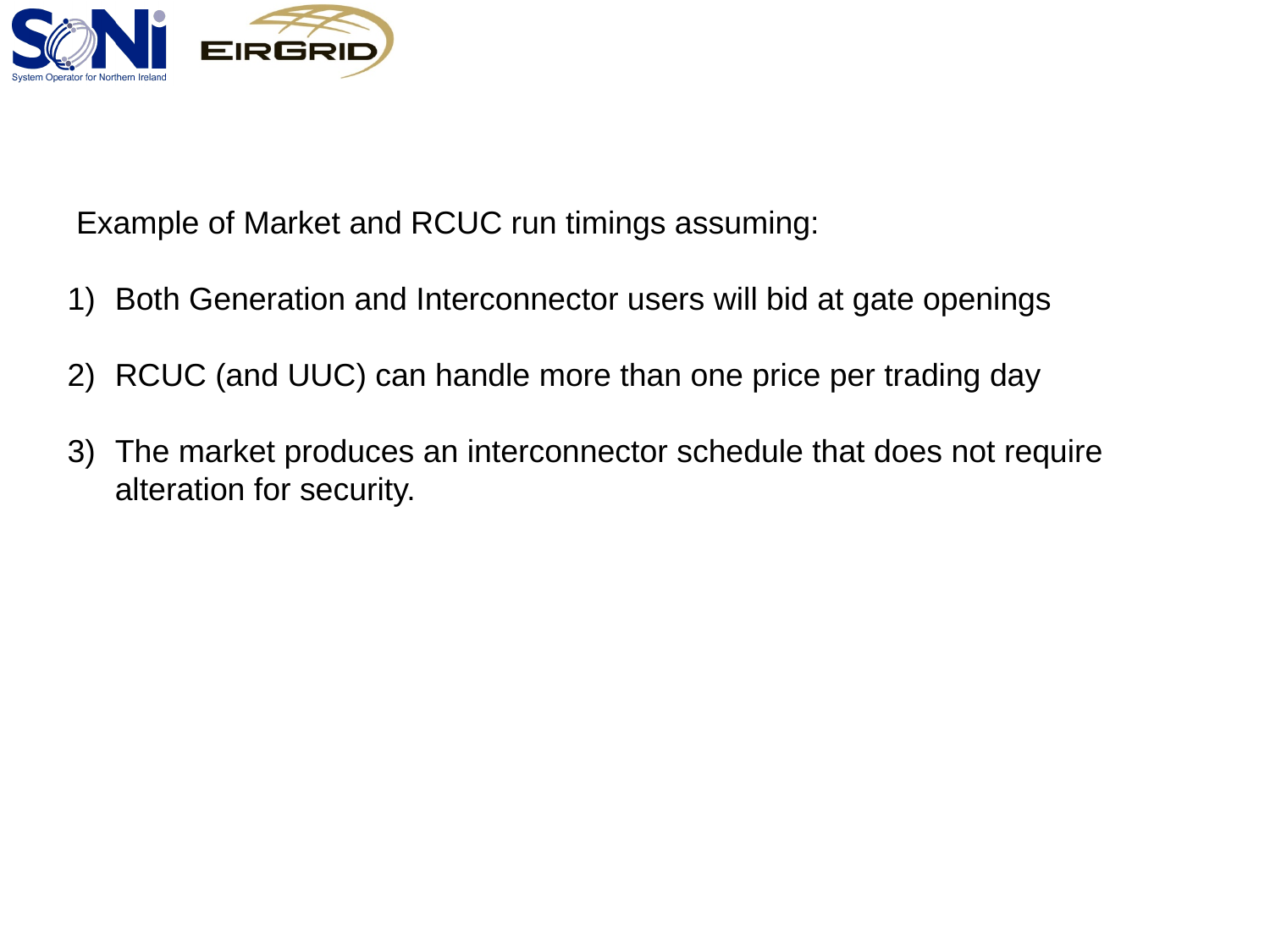

Example of Market and RCUC run timings assuming:

Both Generation and Interconnector users will bid at gate openings

RCUC (and UUC) can handle more than one price per trading day

The market produces an interconnector schedule that does not require alteration for security.